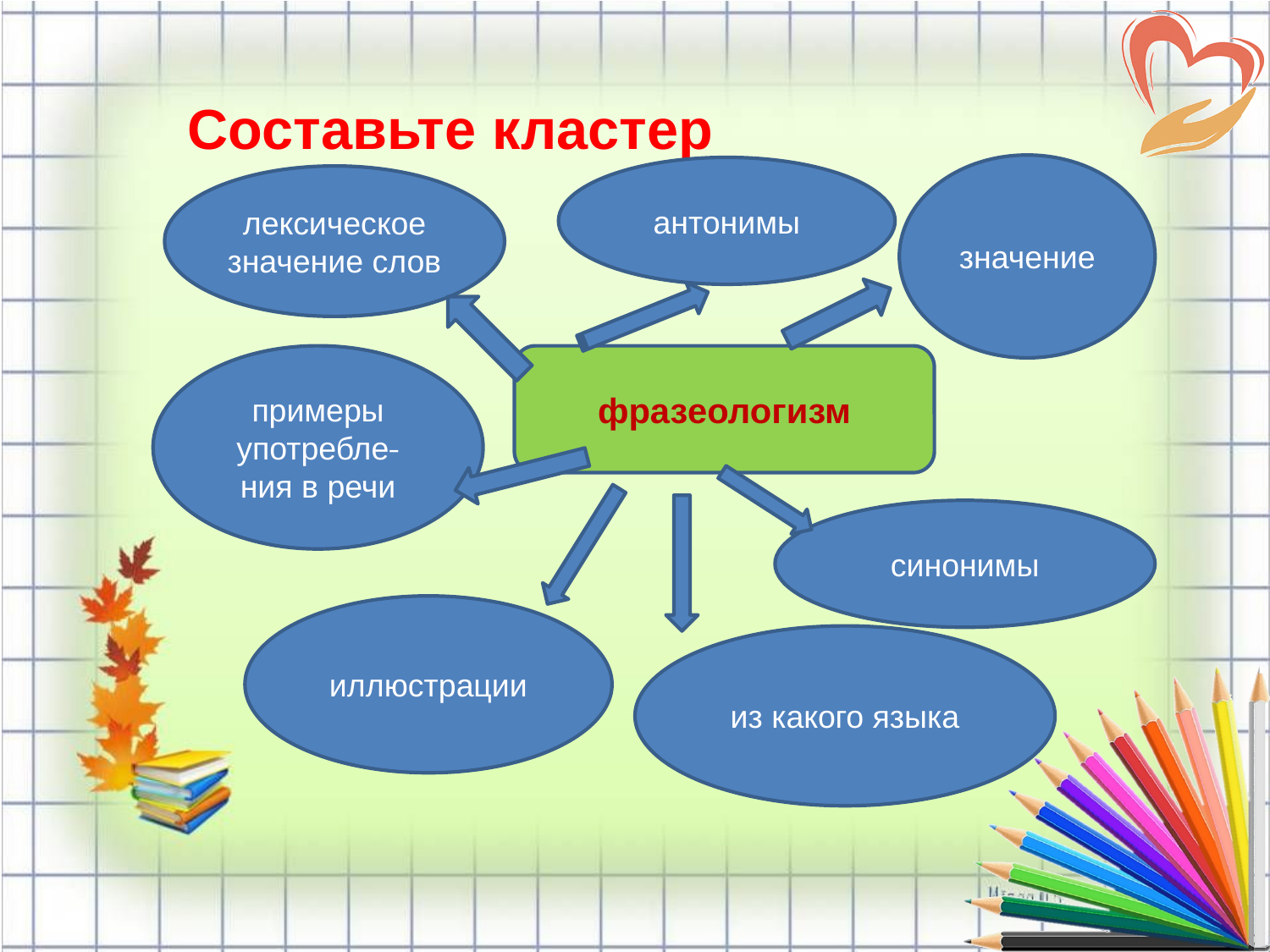

Составьте кластер
значение
антонимы
лексическое значение слов

примеры употребле-
ния в речи
фразеологизм

синонимы
иллюстрации
из какого языка